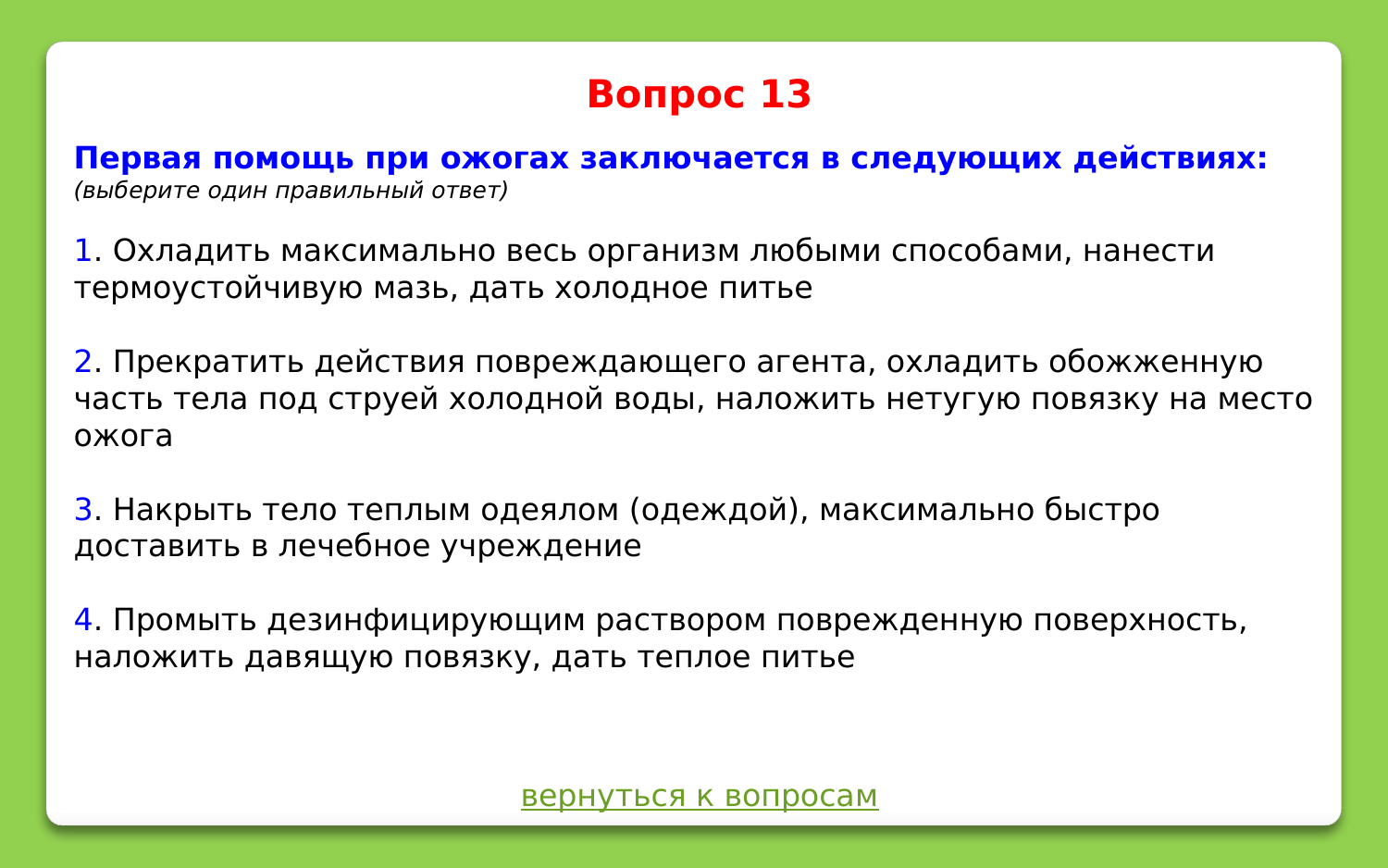

Вопрос 13

Первая помощь при ожогах заключается в следующих действиях:
(выберите один правильный ответ)

1. Охладить максимально весь организм любыми способами, нанести термоустойчивую мазь, дать холодное питье

2. Прекратить действия повреждающего агента, охладить обожженную часть тела под струей холодной воды, наложить нетугую повязку на место ожога

3. Накрыть тело теплым одеялом (одеждой), максимально быстро доставить в лечебное учреждение

4. Промыть дезинфицирующим раствором поврежденную поверхность, наложить давящую повязку, дать теплое питье

вернуться к вопросам